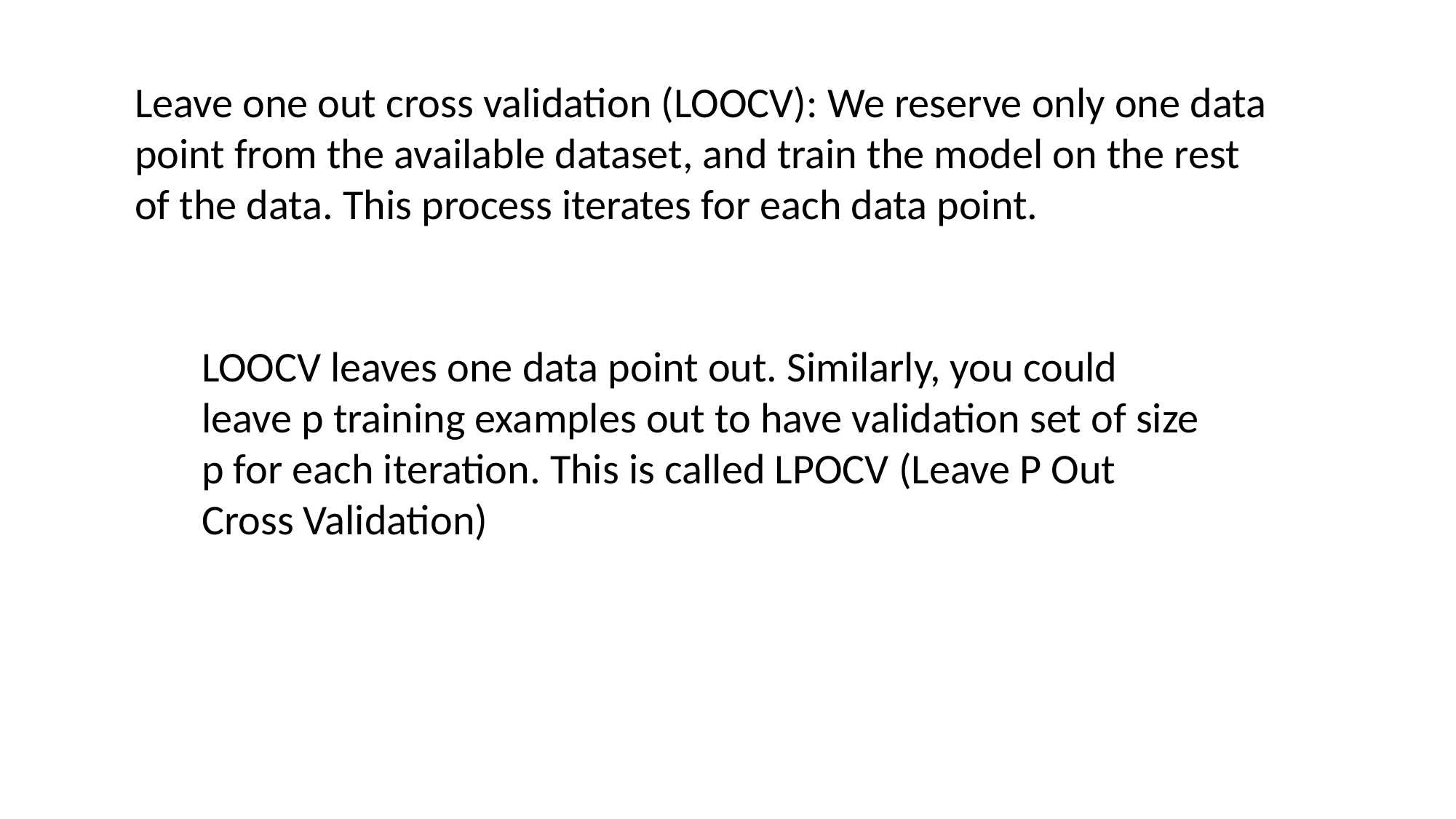

Leave one out cross validation (LOOCV): We reserve only one data point from the available dataset, and train the model on the rest of the data. This process iterates for each data point.

LOOCV leaves one data point out. Similarly, you could leave p training examples out to have validation set of size p for each iteration. This is called LPOCV (Leave P Out Cross Validation)